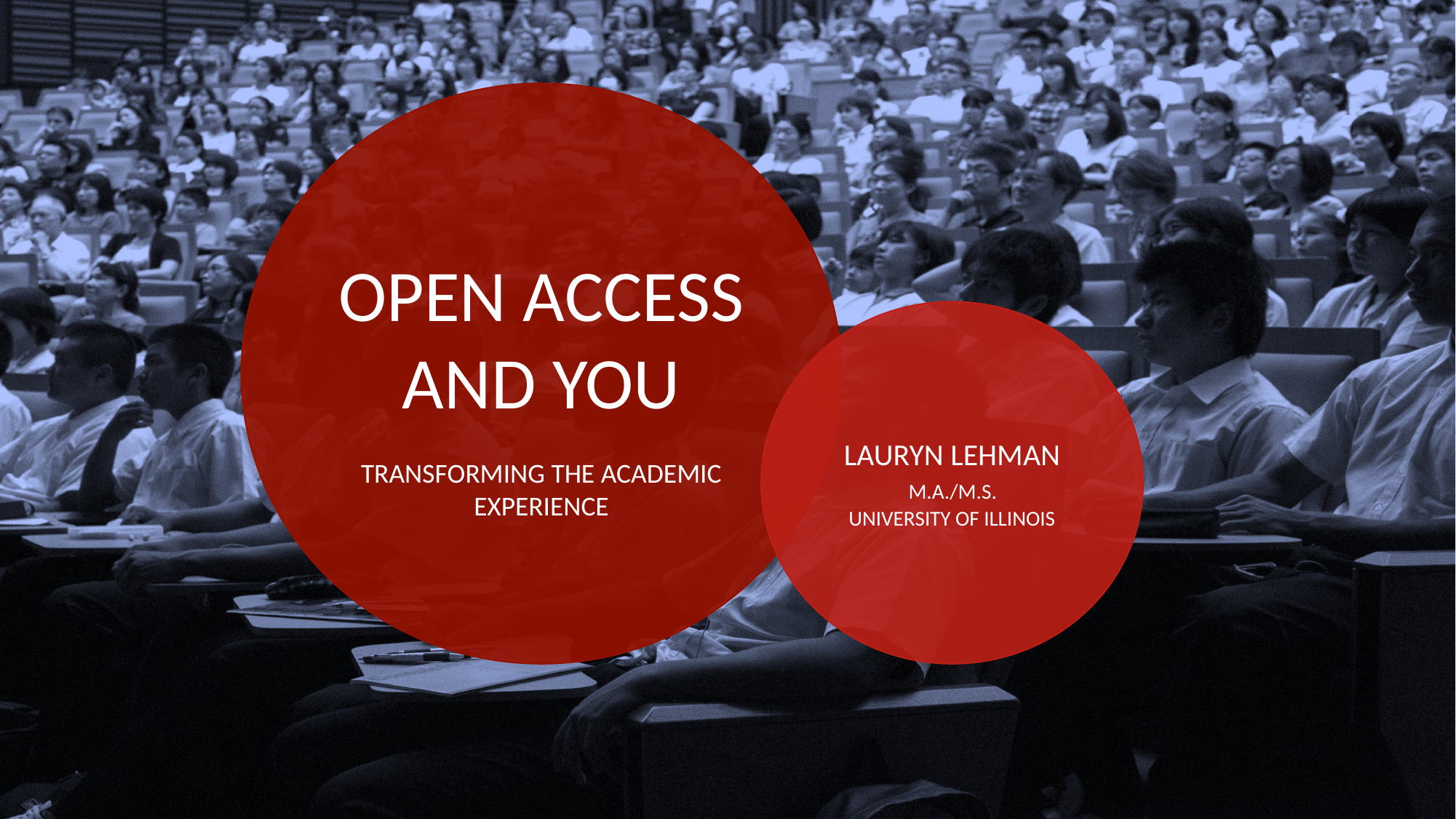

OPEN ACCESS AND YOU
TRANSFORMING THE ACADEMIC EXPERIENCE

LAURYN LEHMAN
 M.A./M.S.
UNIVERSITY OF ILLINOIS